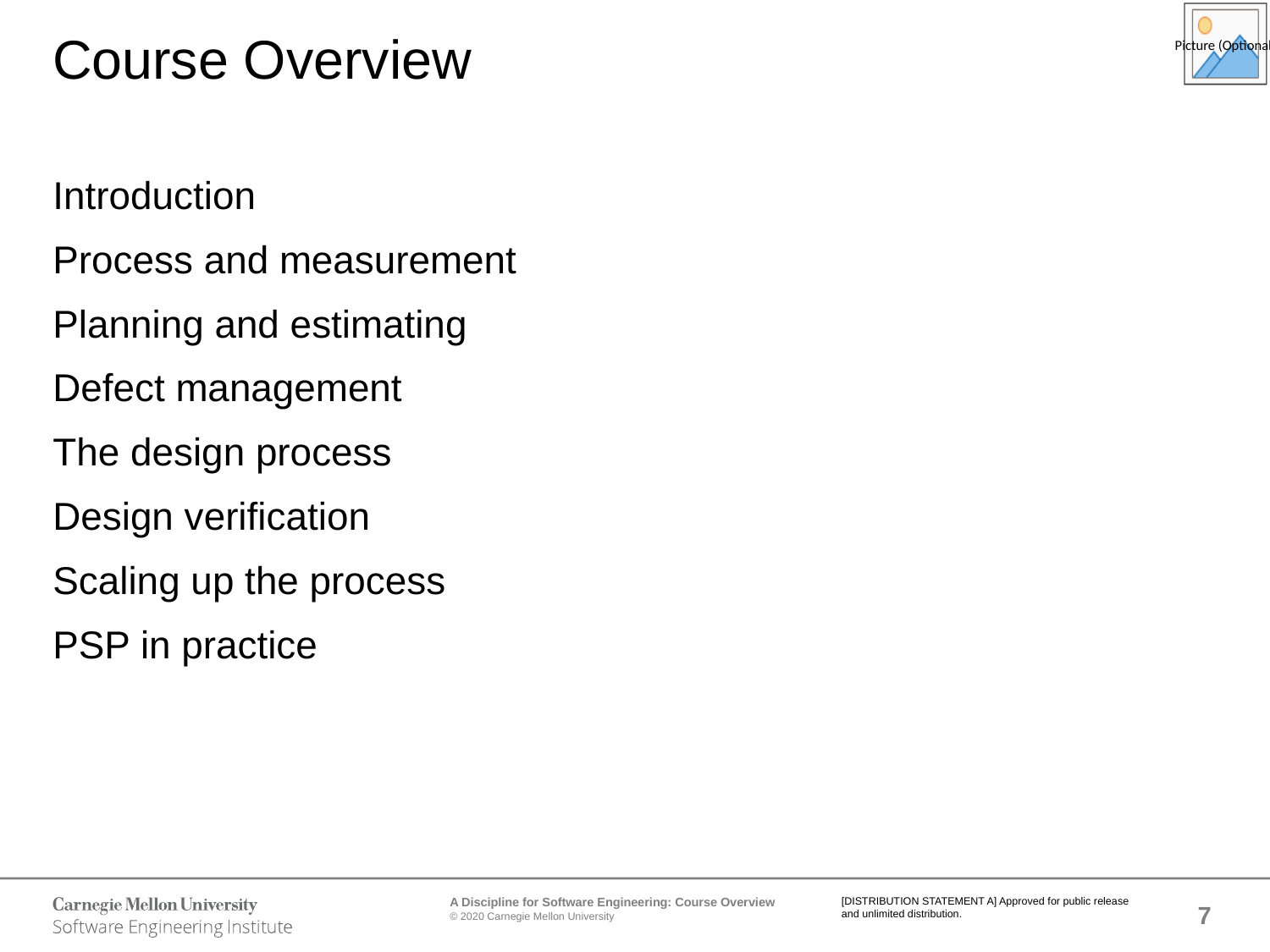

# Course Overview
Introduction
Process and measurement
Planning and estimating
Defect management
The design process
Design verification
Scaling up the process
PSP in practice